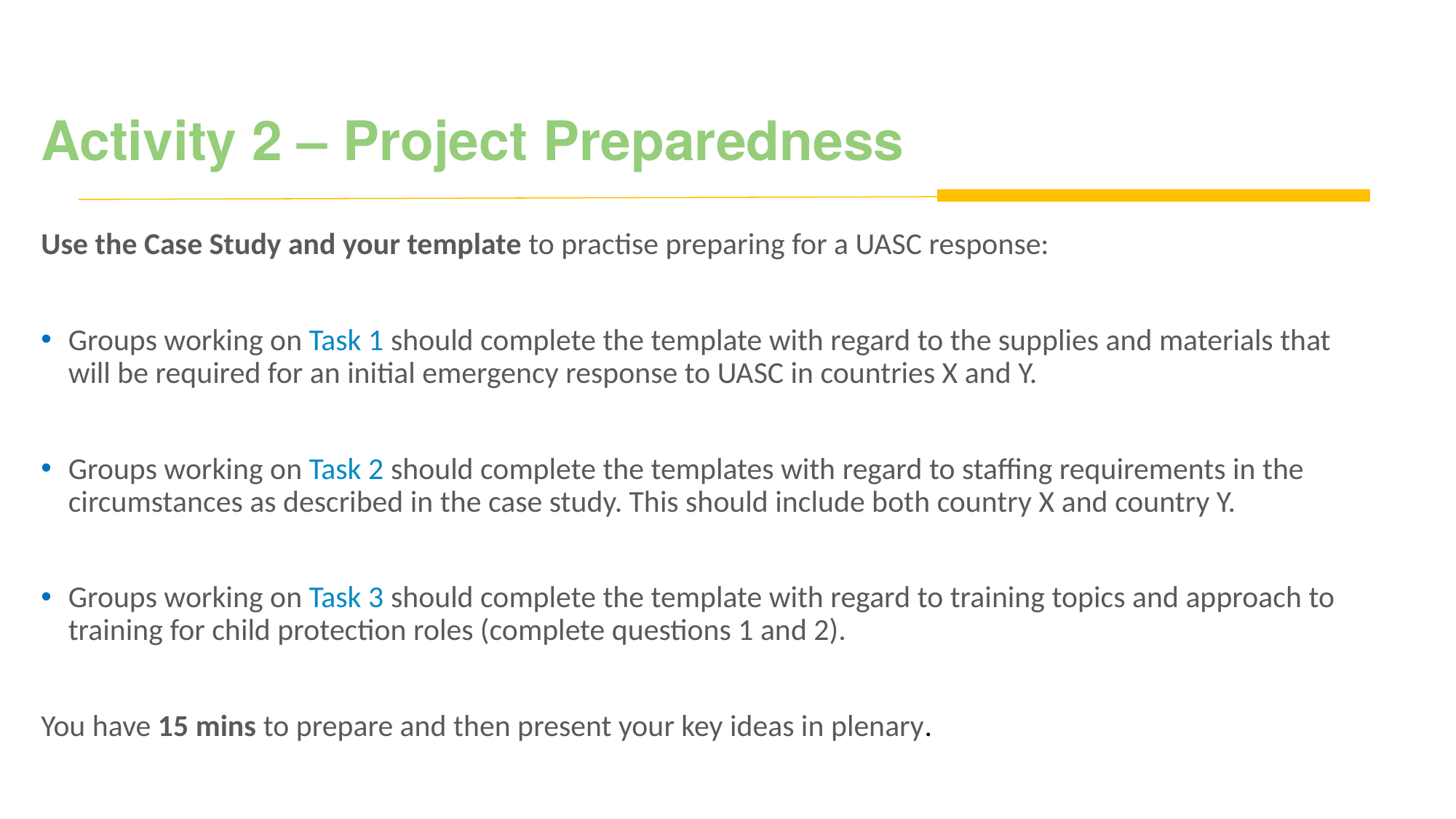

# Activity 2 – Project Preparedness
Use the Case Study and your template to practise preparing for a UASC response:

Groups working on Task 1 should complete the template with regard to the supplies and materials that will be required for an initial emergency response to UASC in countries X and Y.

Groups working on Task 2 should complete the templates with regard to staffing requirements in the circumstances as described in the case study. This should include both country X and country Y.

Groups working on Task 3 should complete the template with regard to training topics and approach to training for child protection roles (complete questions 1 and 2).

You have 15 mins to prepare and then present your key ideas in plenary.